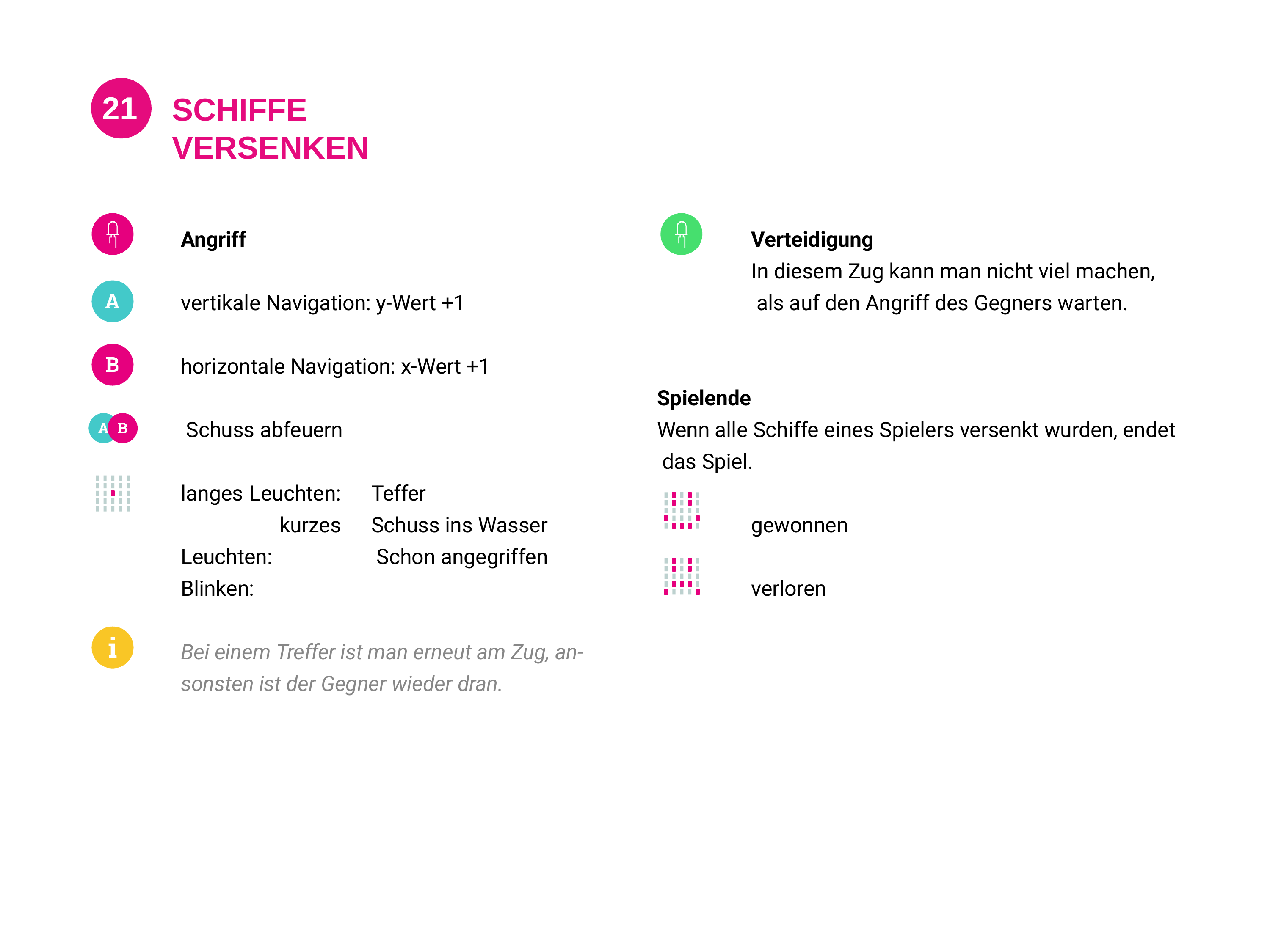

# 21
SCHIFFE VERSENKEN

Verteidigung
In diesem Zug kann man nicht viel machen,  als auf den Angriff des Gegners warten.

Spielende
Wenn alle Schiffe eines Spielers versenkt wurden, endet  das Spiel.

gewonnen
Angriff
vertikale Navigation: y-Wert +1  horizontale Navigation: x-Wert +1  Schuss abfeuern

langes Leuchten:  kurzes Leuchten:  Blinken:
Teffer
Schuss ins Wasser  Schon angegriffen

verloren

Bei einem Treffer ist man erneut am Zug, an-  sonsten ist der Gegner wieder dran.